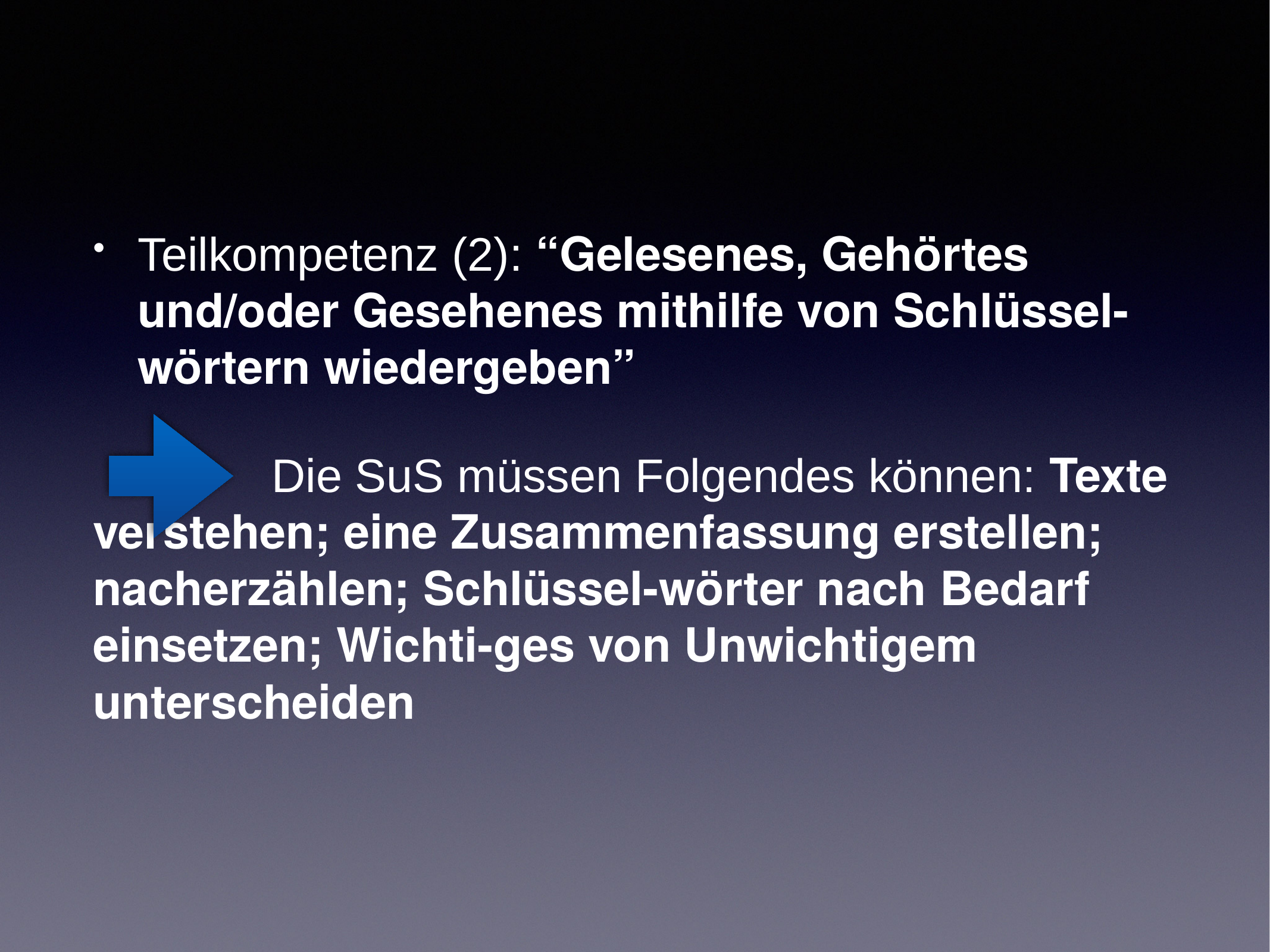

Teilkompetenz (2): “Gelesenes, Gehörtes und/oder Gesehenes mithilfe von Schlüssel-wörtern wiedergeben”
Die SuS müssen Folgendes können: Texte verstehen; eine Zusammenfassung erstellen; nacherzählen; Schlüssel-wörter nach Bedarf einsetzen; Wichti-ges von Unwichtigem unterscheiden